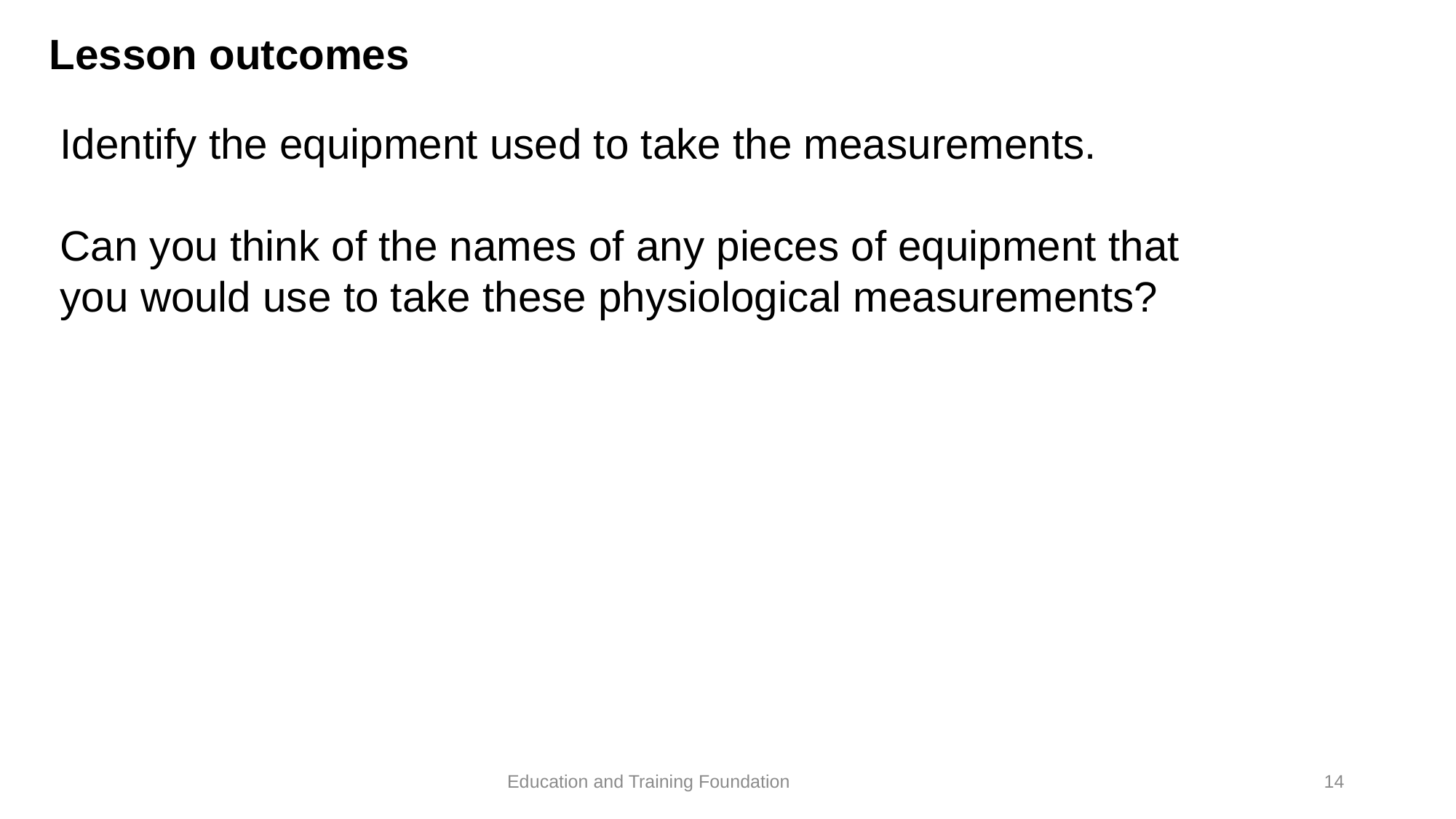

# Lesson outcomes
Identify the equipment used to take the measurements.

Can you think of the names of any pieces of equipment that you would use to take these physiological measurements?

14
Education and Training Foundation